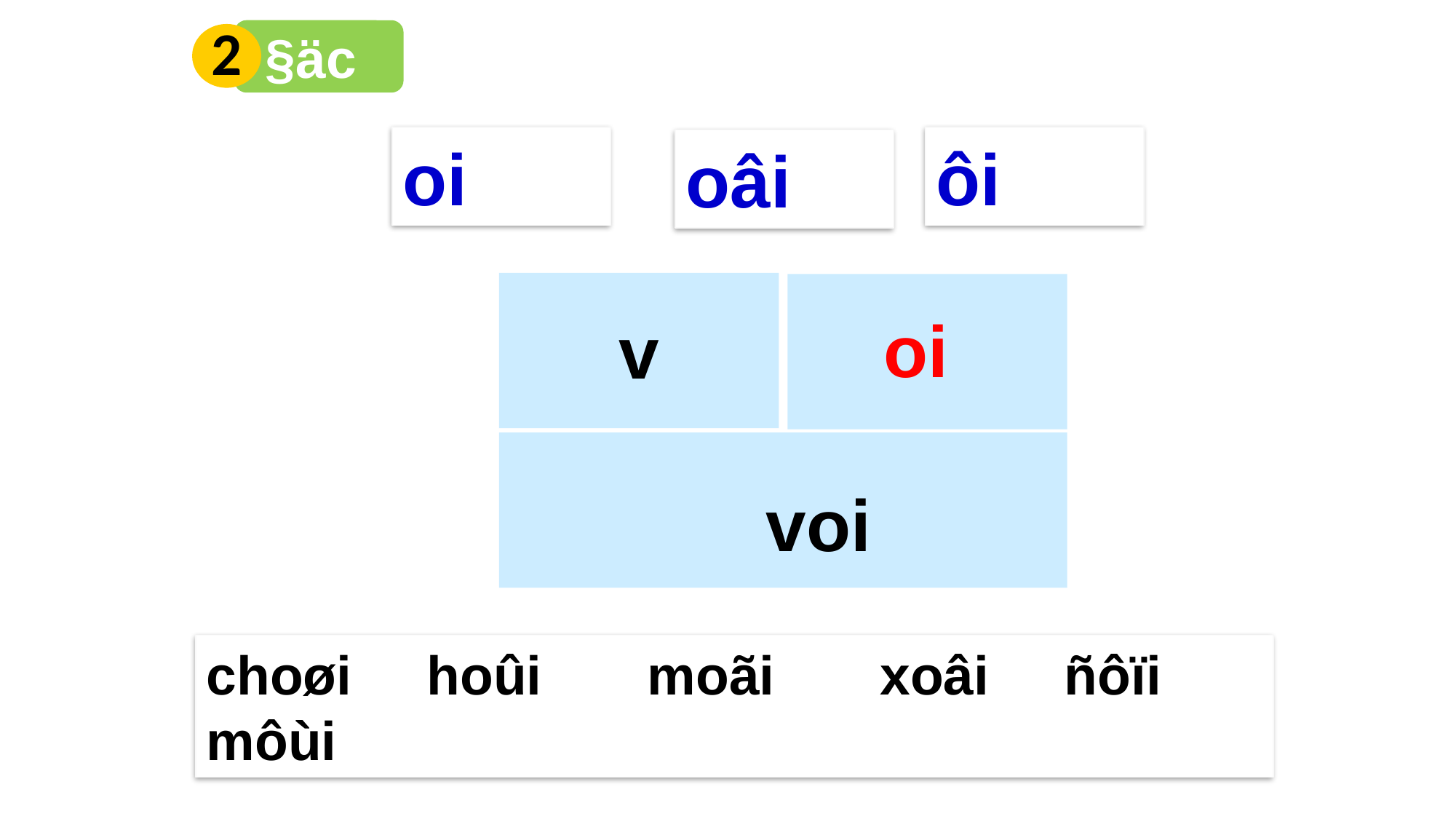

2
§äc

ôi
oi
oâi

oi
v
voi
choøi     hoûi       moãi       xoâi     ñôïi     môùi